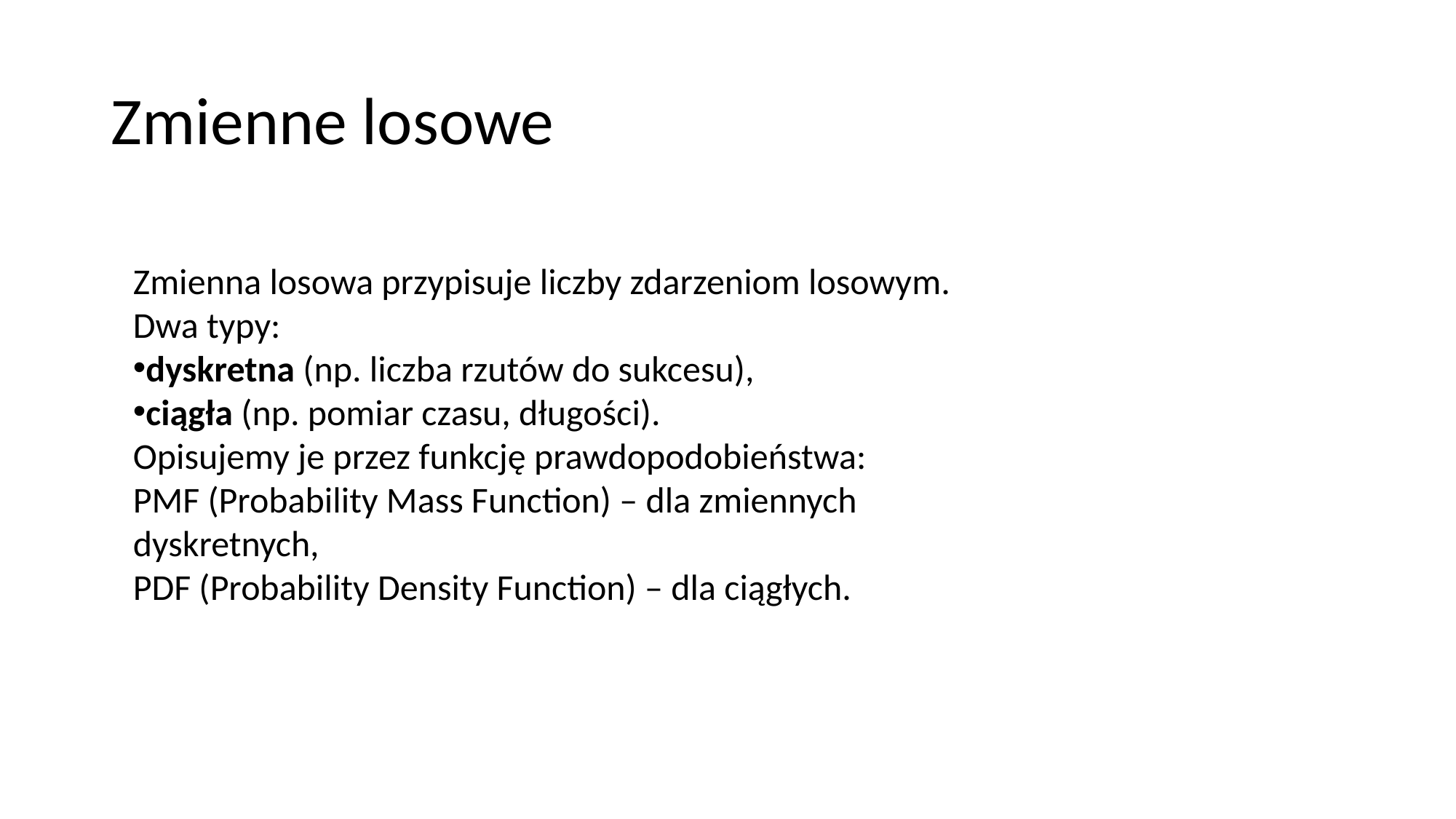

# Zmienne losowe
Zmienna losowa przypisuje liczby zdarzeniom losowym.
Dwa typy:
dyskretna (np. liczba rzutów do sukcesu),
ciągła (np. pomiar czasu, długości).
Opisujemy je przez funkcję prawdopodobieństwa:
PMF (Probability Mass Function) – dla zmiennych dyskretnych,
PDF (Probability Density Function) – dla ciągłych.